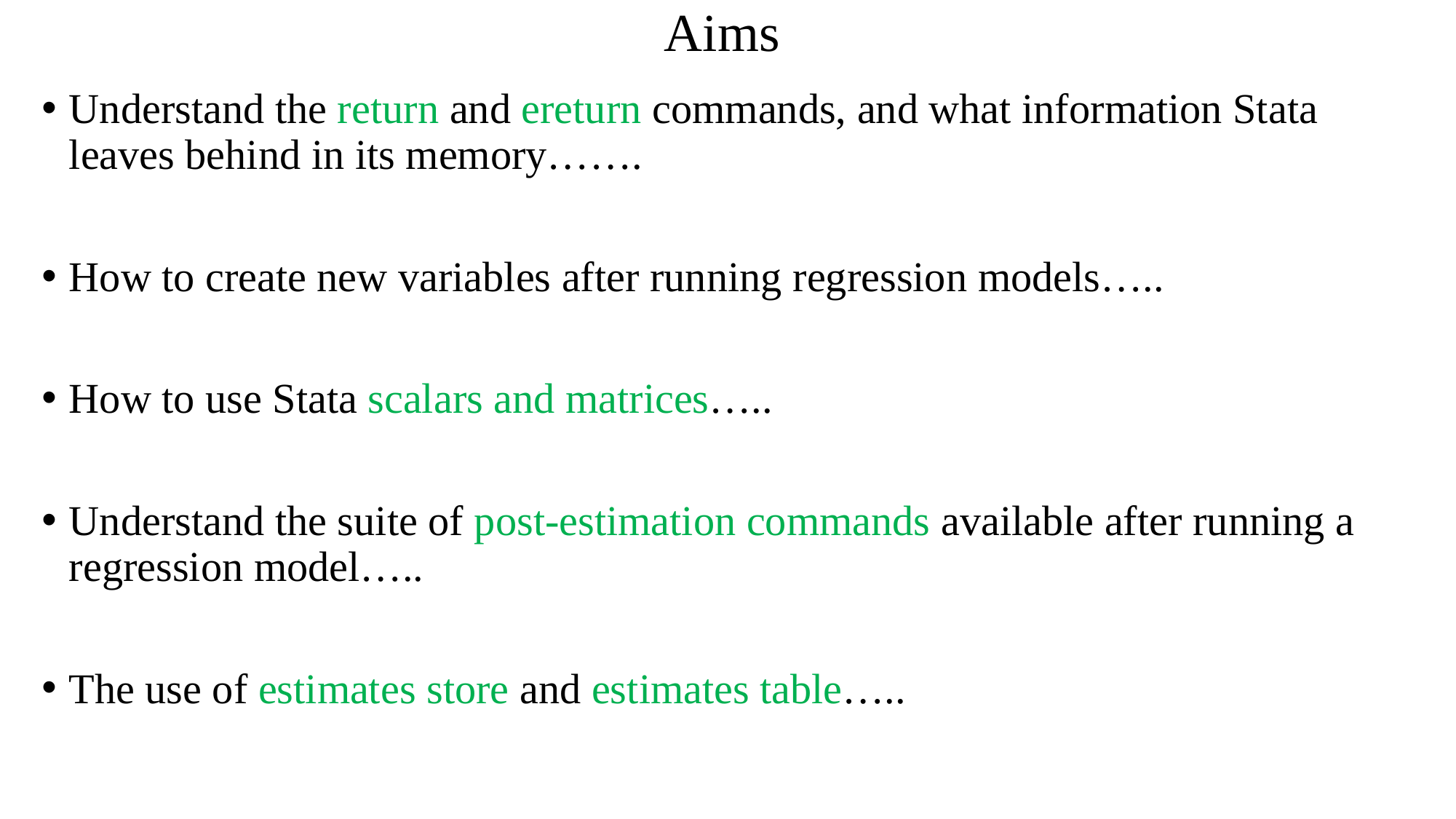

# Aims
Understand the return and ereturn commands, and what information Stata leaves behind in its memory…….

How to create new variables after running regression models…..

How to use Stata scalars and matrices…..

Understand the suite of post-estimation commands available after running a regression model…..

The use of estimates store and estimates table…..